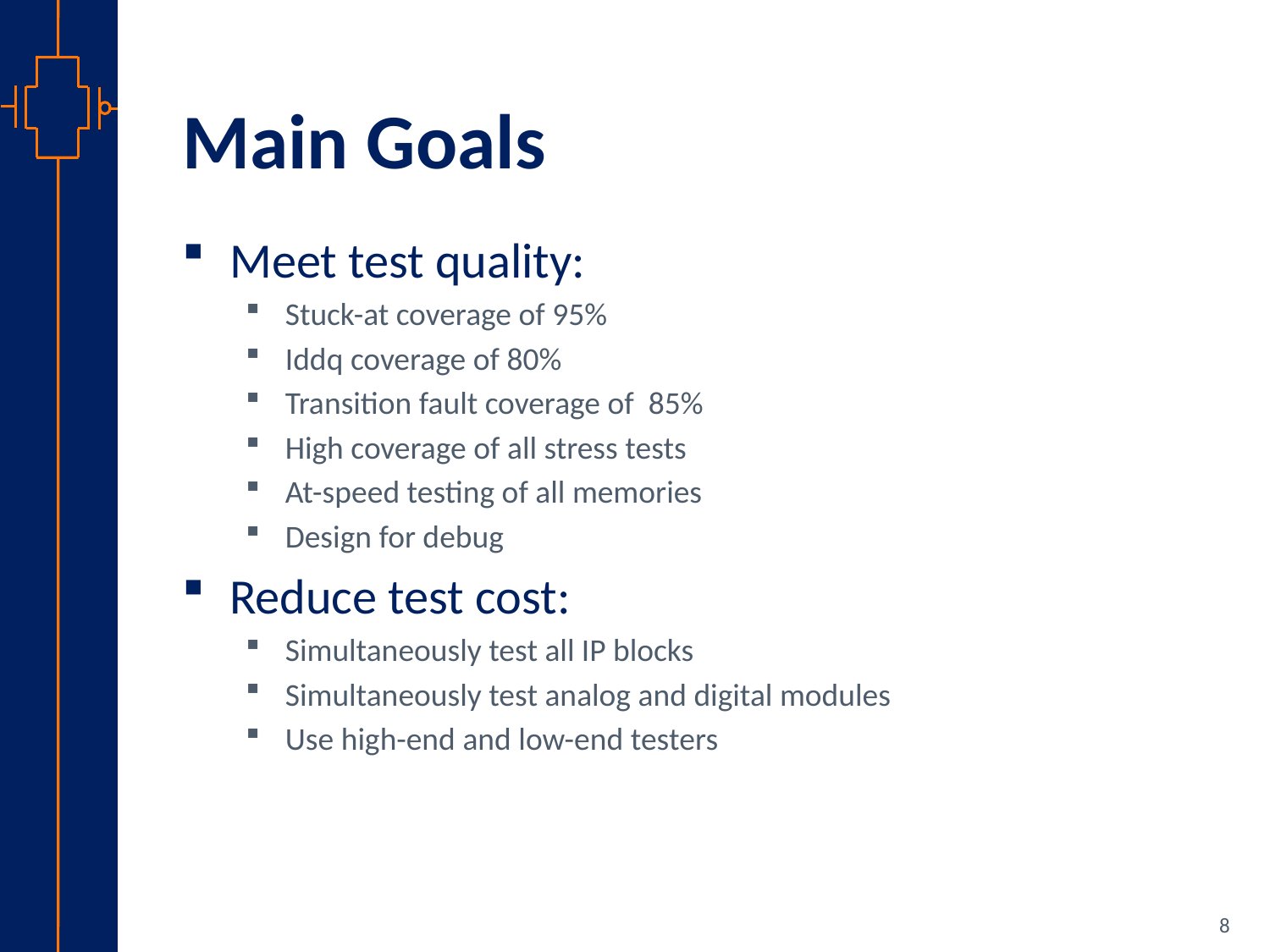

# Main Goals
Meet test quality:
Stuck-at coverage of 95%
Iddq coverage of 80%
Transition fault coverage of  85%
High coverage of all stress tests
At-speed testing of all memories
Design for debug
Reduce test cost:
Simultaneously test all IP blocks
Simultaneously test analog and digital modules
Use high-end and low-end testers

8